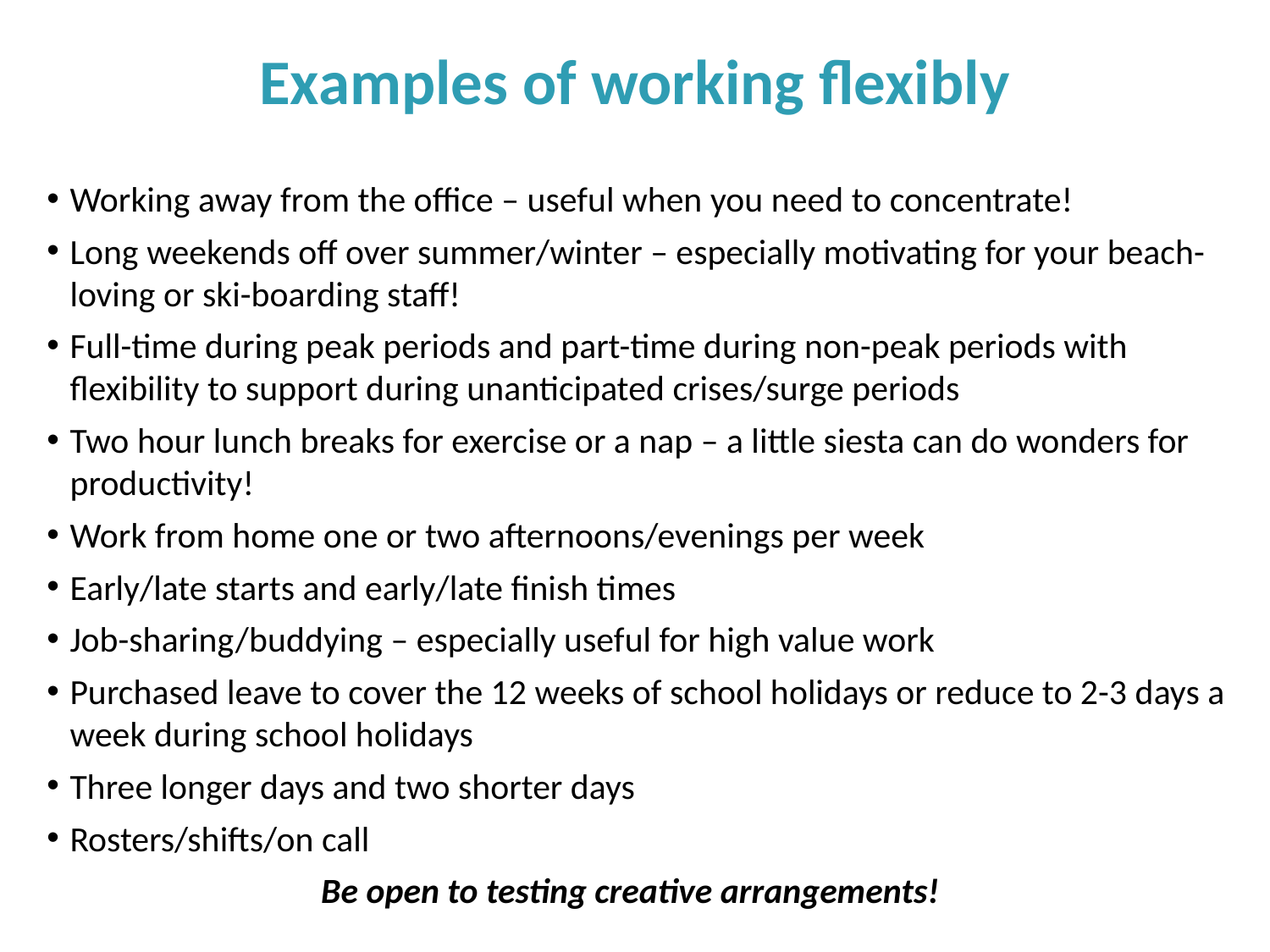

# Examples of working flexibly

Working away from the office – useful when you need to concentrate!
Long weekends off over summer/winter – especially motivating for your beach-loving or ski-boarding staff!
Full-time during peak periods and part-time during non-peak periods with flexibility to support during unanticipated crises/surge periods
Two hour lunch breaks for exercise or a nap – a little siesta can do wonders for productivity!
Work from home one or two afternoons/evenings per week
Early/late starts and early/late finish times
Job-sharing/buddying – especially useful for high value work
Purchased leave to cover the 12 weeks of school holidays or reduce to 2-3 days a week during school holidays
Three longer days and two shorter days
Rosters/shifts/on call
Be open to testing creative arrangements!